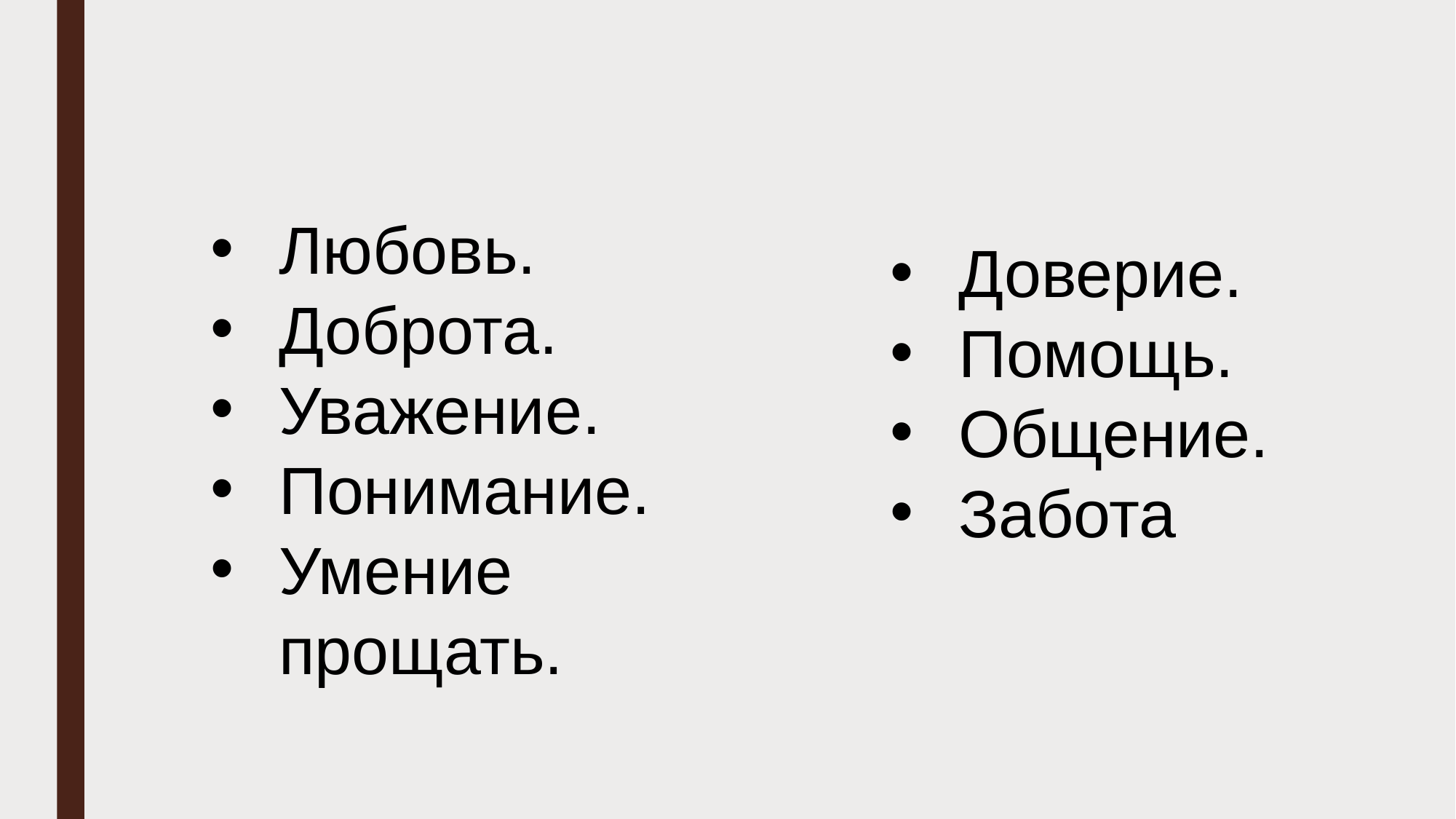

Любовь.
Доброта.
Уважение.
Понимание.
Умение прощать.
Доверие.
Помощь.
Общение.
Забота